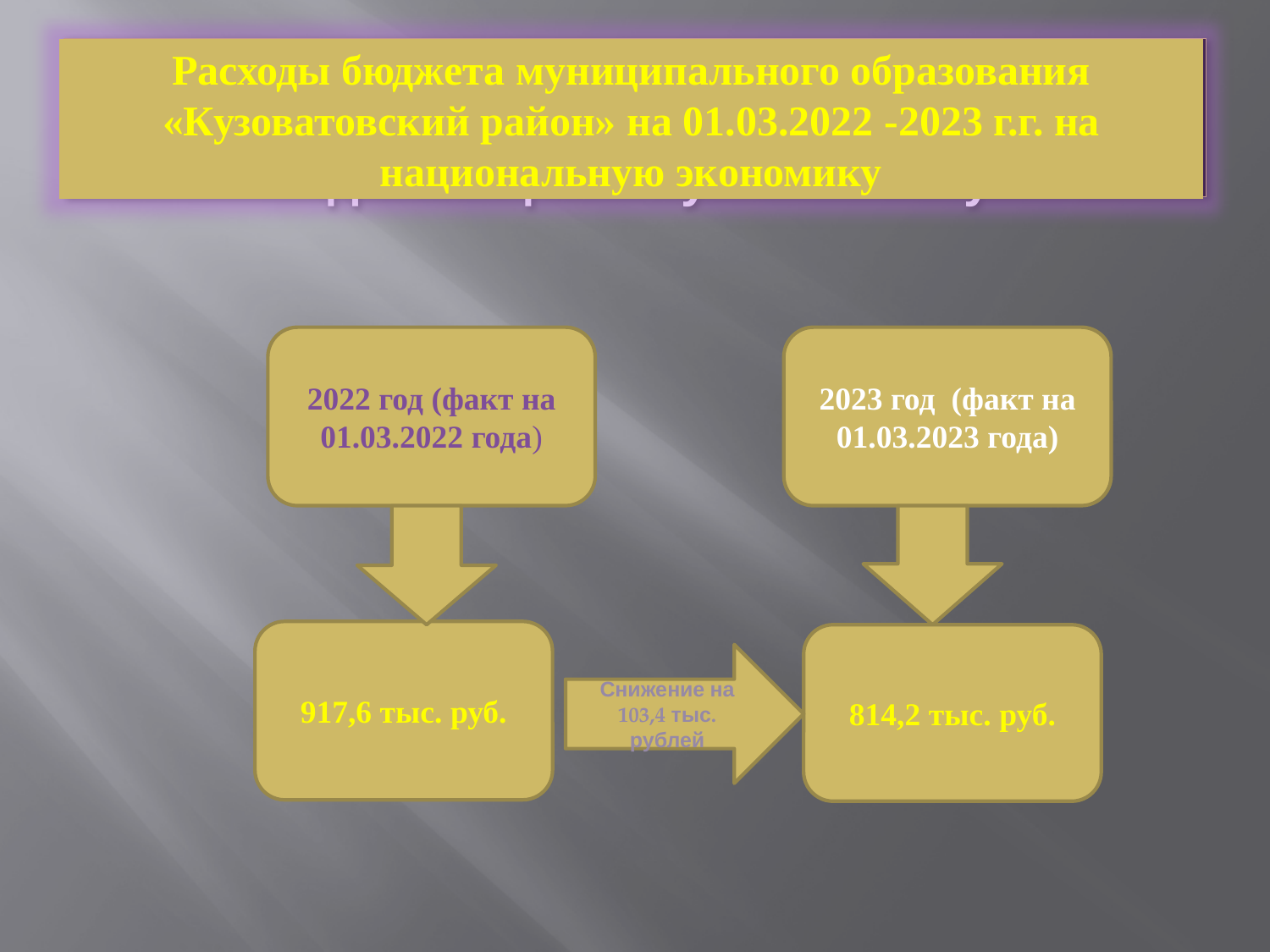

# Расходы бюджета муниципального образования «Кузоватовский район» на 2014 год на социальную политику
Расходы бюджета муниципального образования «Кузоватовский район» на 01.03.2022 -2023 г.г. на национальную экономику
2022 год (факт на 01.03.2022 года)
2023 год  (факт на 01.03.2023 года)

917,6 тыс. руб.
814,2 тыс. руб.
Снижение на 103,4 тыс. рублей